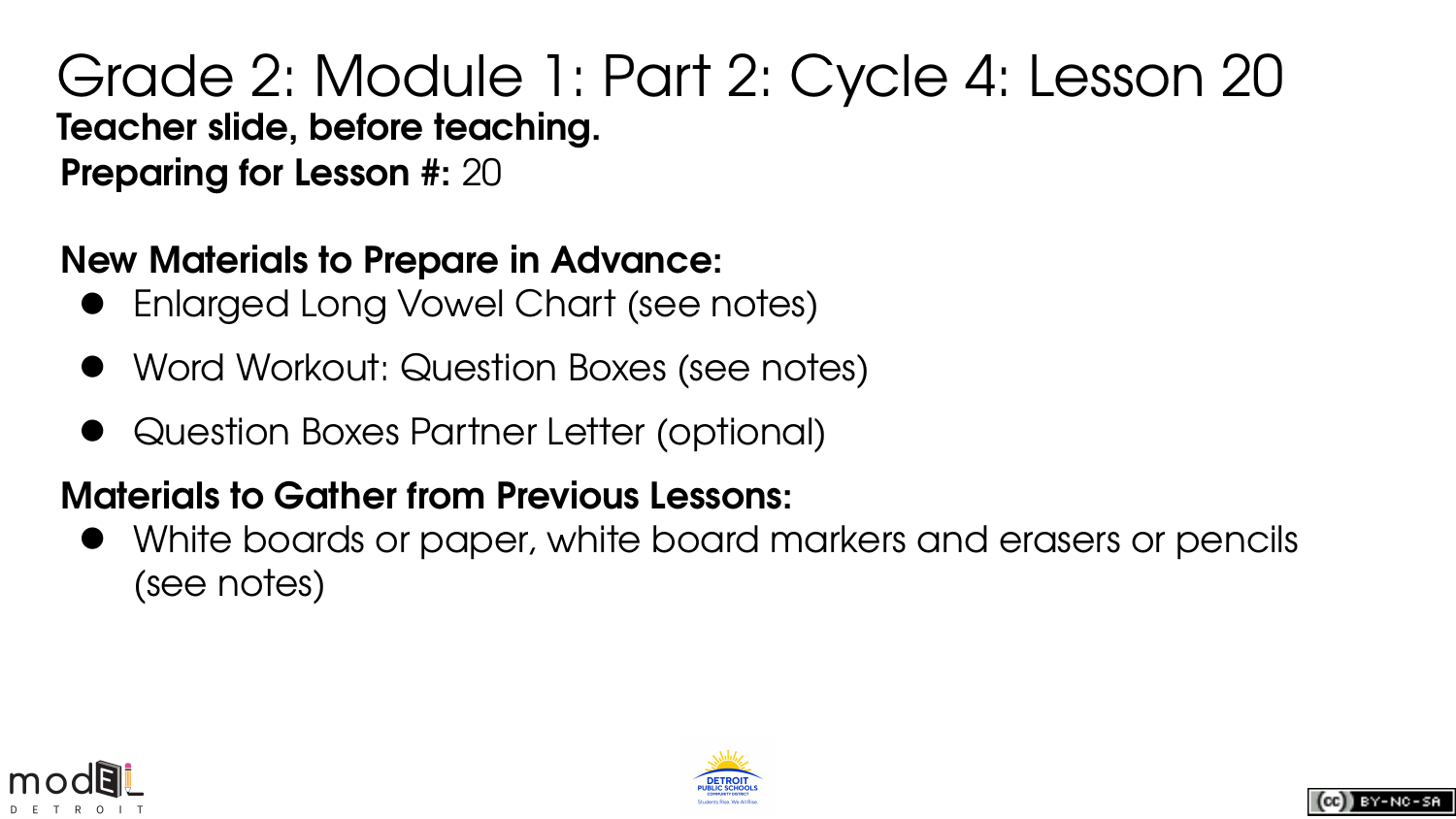

# Grade 2: Module 1: Part 2: Cycle 4: Lesson 20
Teacher slide, before teaching.
Preparing for Lesson #: 20

New Materials to Prepare in Advance:
Enlarged Long Vowel Chart (see notes)
Word Workout: Question Boxes (see notes)
Question Boxes Partner Letter (optional)
Materials to Gather from Previous Lessons:
White boards or paper, white board markers and erasers or pencils  (see notes)